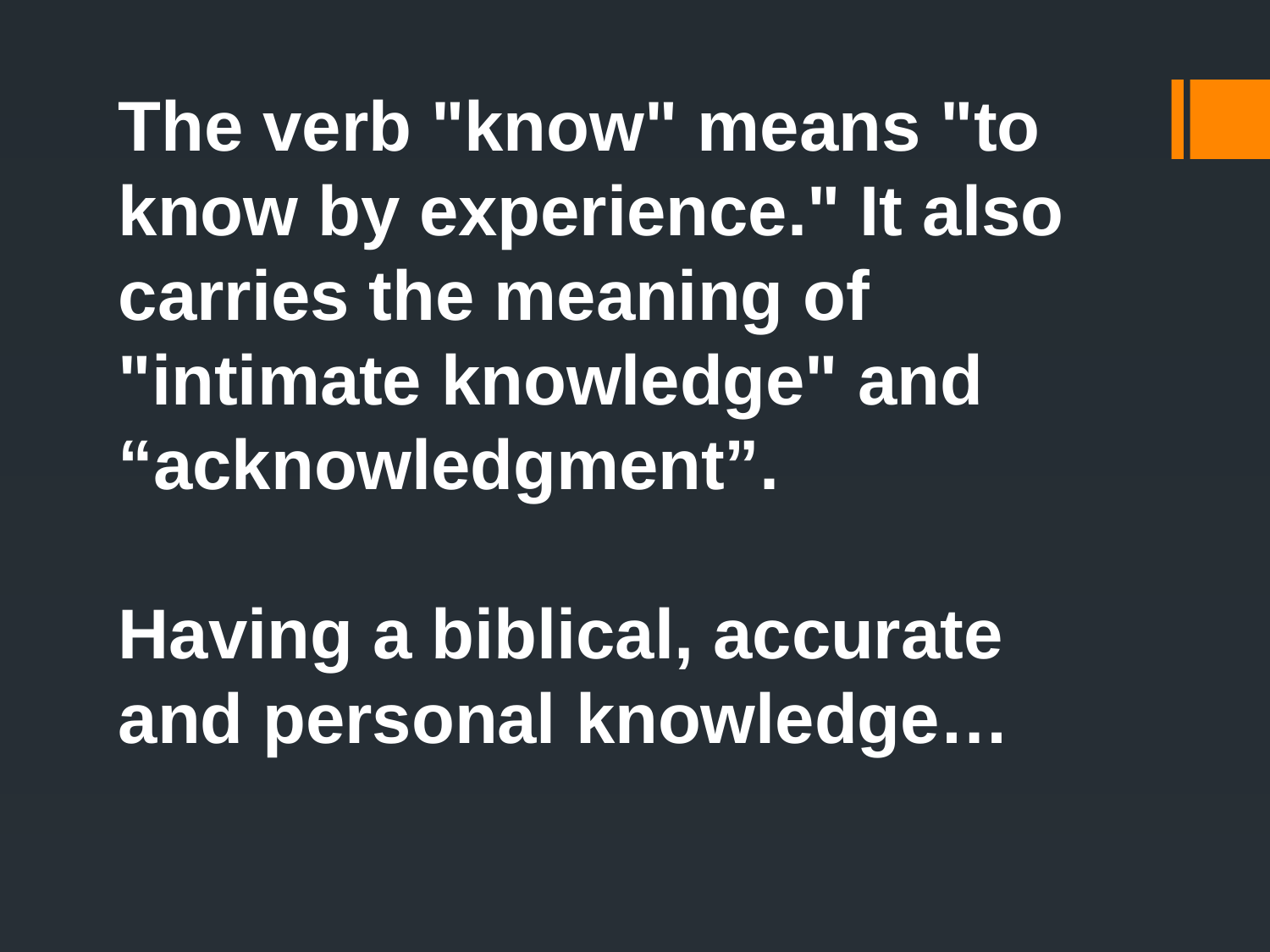

The verb "know" means "to know by experience." It also carries the meaning of "intimate knowledge" and “acknowledgment”.

Having a biblical, accurate and personal knowledge…